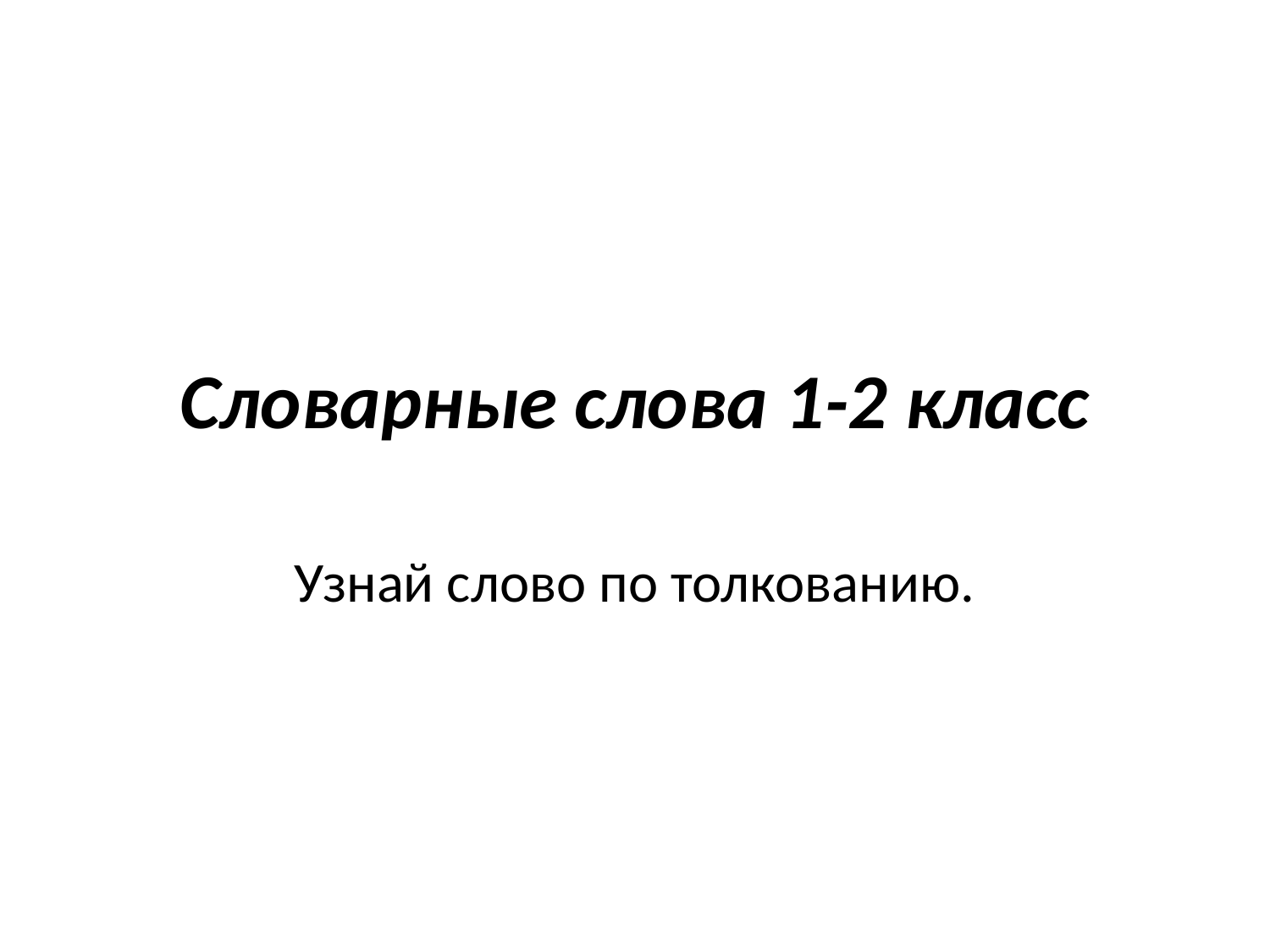

# Словарные слова 1-2 класс
Узнай слово по толкованию.